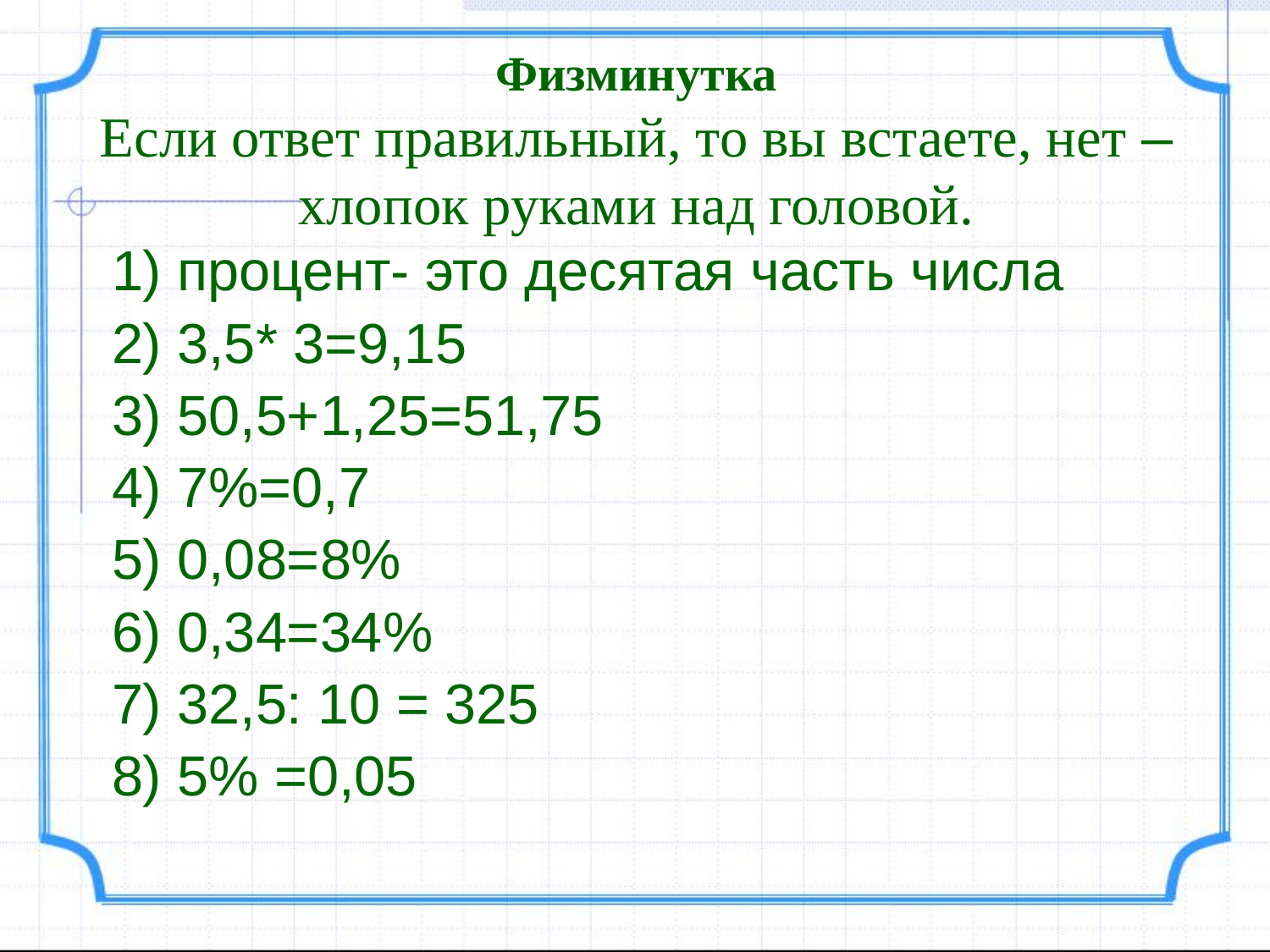

# Физминутка Если ответ правильный, то вы встаете, нет – хлопок руками над головой.
1) процент- это десятая часть числа
2) 3,5* 3=9,15
3) 50,5+1,25=51,75
4) 7%=0,7
5) 0,08=8%
6) 0,34=34%
7) 32,5: 10 = 325
8) 5% =0,05